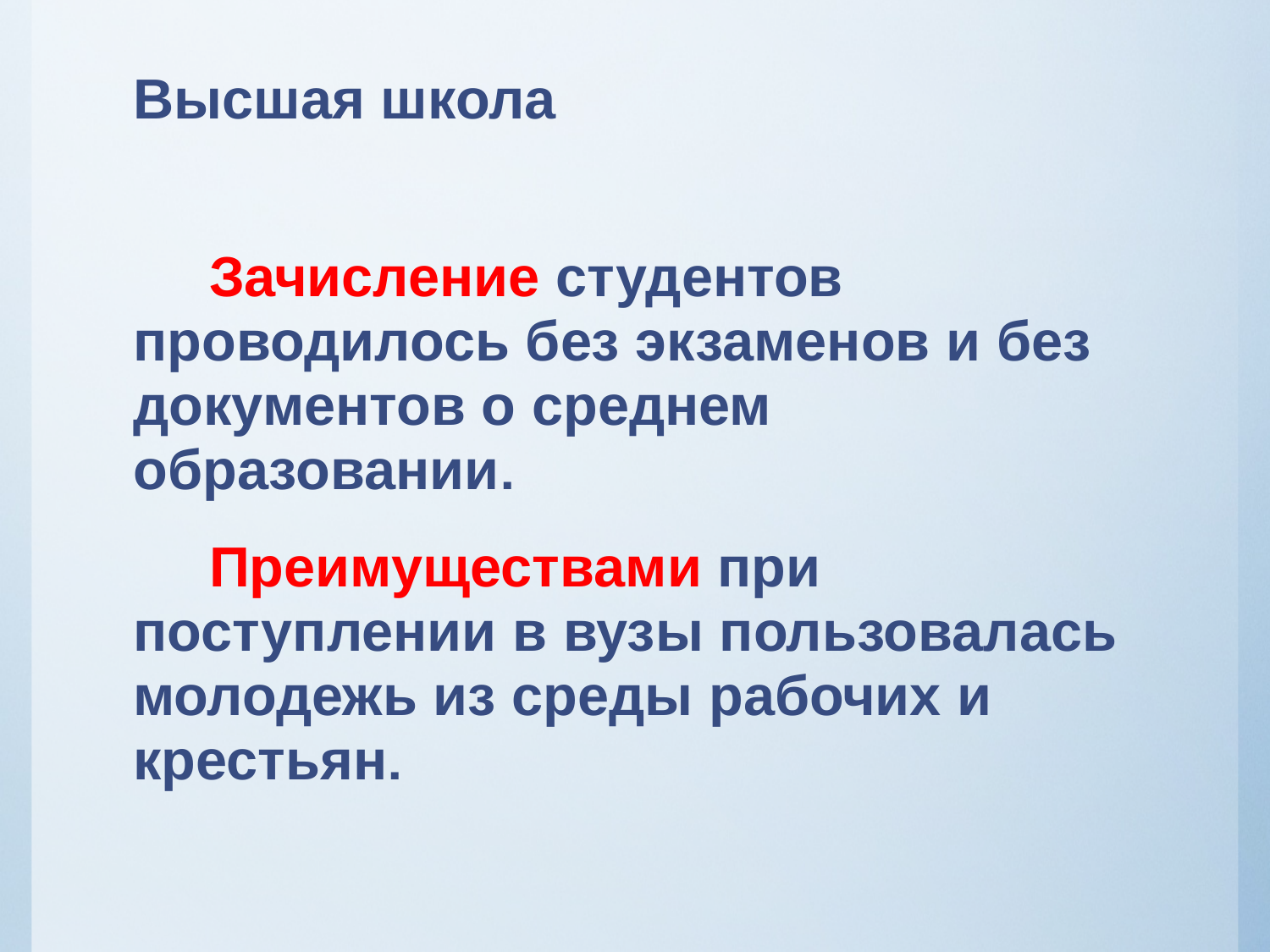

# Высшая школа
Зачисление студентов проводилось без экзаменов и без документов о среднем образовании.
Преимуществами при поступлении в вузы пользовалась молодежь из среды рабочих и крестьян.